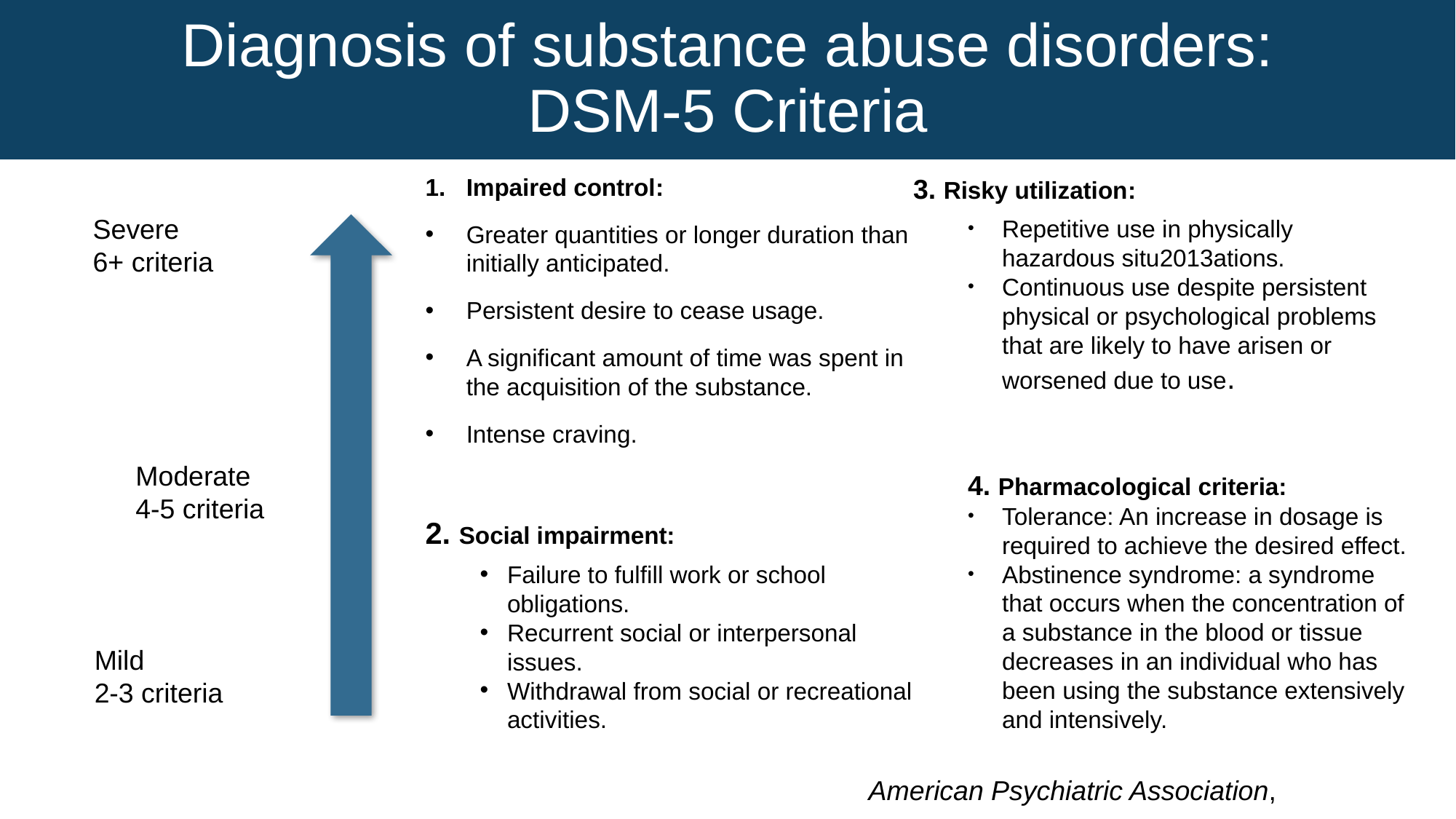

Diagnosis of substance abuse disorders:
DSM-5 Criteria
Impaired control:
Greater quantities or longer duration than initially anticipated.
Persistent desire to cease usage.
A significant amount of time was spent in the acquisition of the substance.
Intense craving.

2. Social impairment:
Failure to fulfill work or school obligations.
Recurrent social or interpersonal issues.
Withdrawal from social or recreational activities.
3. Risky utilization:
Repetitive use in physically hazardous situ2013ations.
Continuous use despite persistent physical or psychological problems that are likely to have arisen or worsened due to use.

4. Pharmacological criteria:
Tolerance: An increase in dosage is required to achieve the desired effect.
Abstinence syndrome: a syndrome that occurs when the concentration of a substance in the blood or tissue decreases in an individual who has been using the substance extensively and intensively.
Severe
6+ criteria

Moderate
4-5 criteria
Mild
2-3 criteria
American Psychiatric Association,